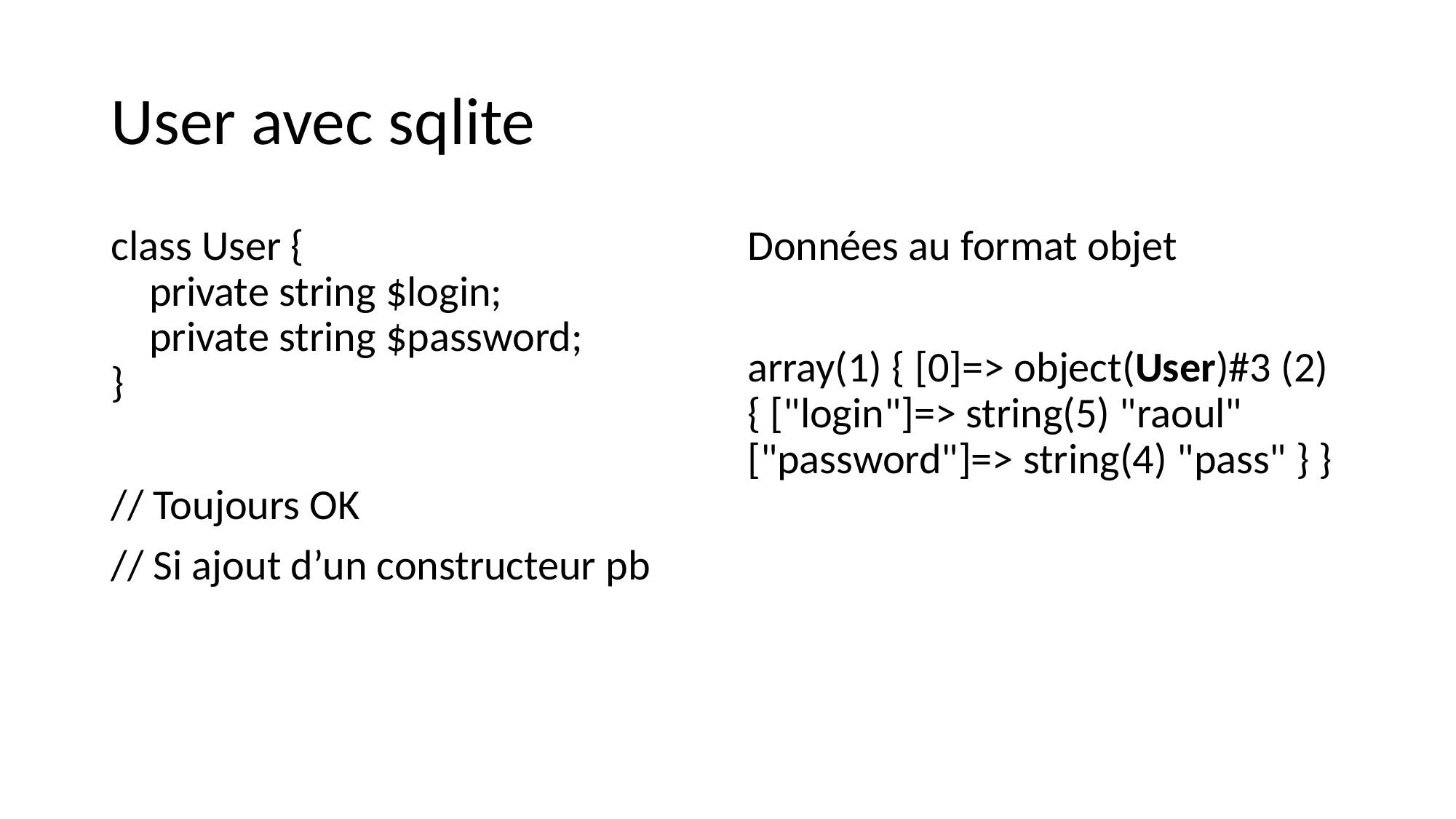

# User avec sqlite
class User {
    private string $login;
    private string $password;
}

// Toujours OK
// Si ajout d’un constructeur pb
Données au format objet

array(1) { [0]=> object(User)#3 (2) { ["login"]=> string(5) "raoul" ["password"]=> string(4) "pass" } }